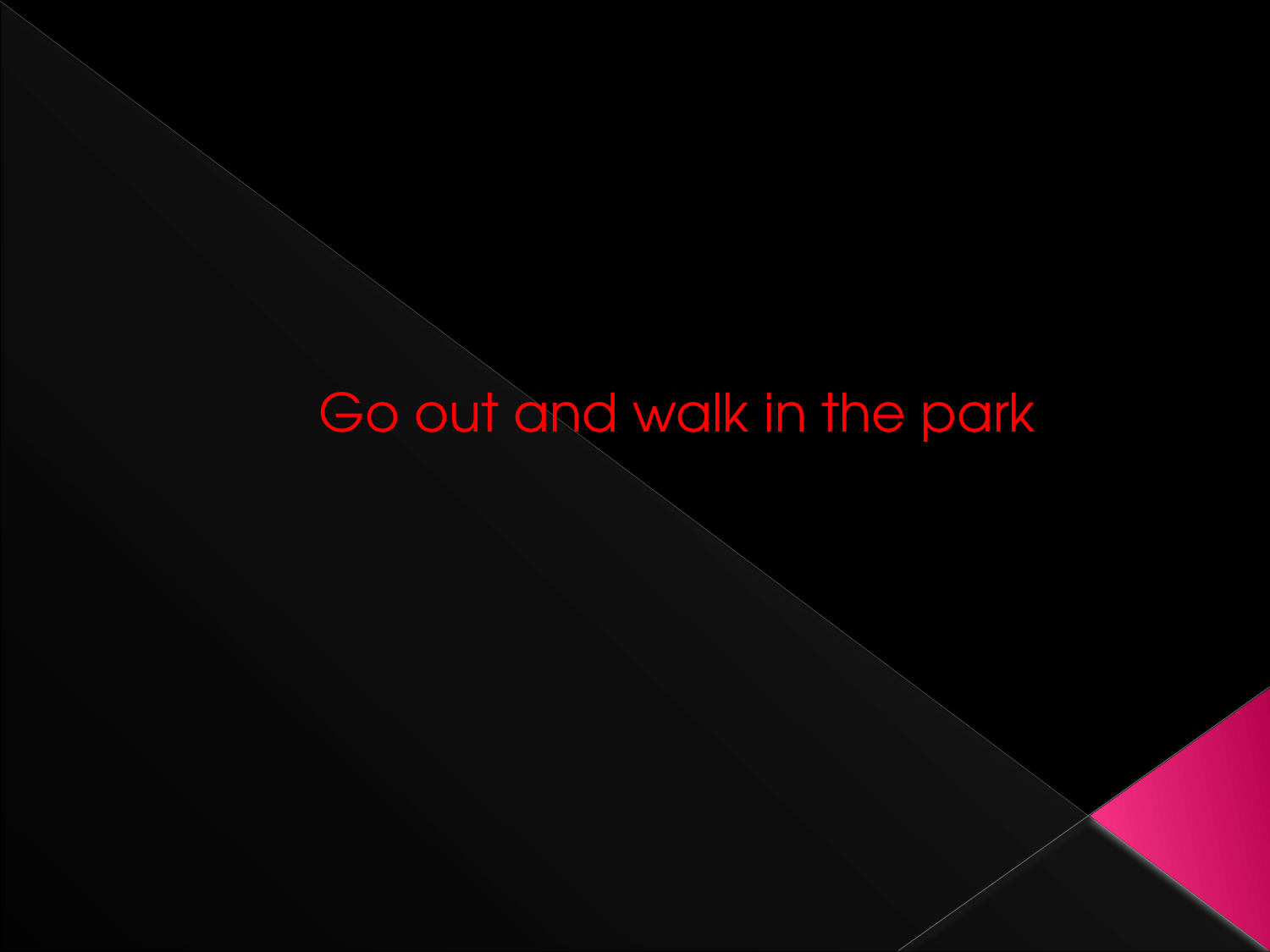

#

Go out and walk in the park